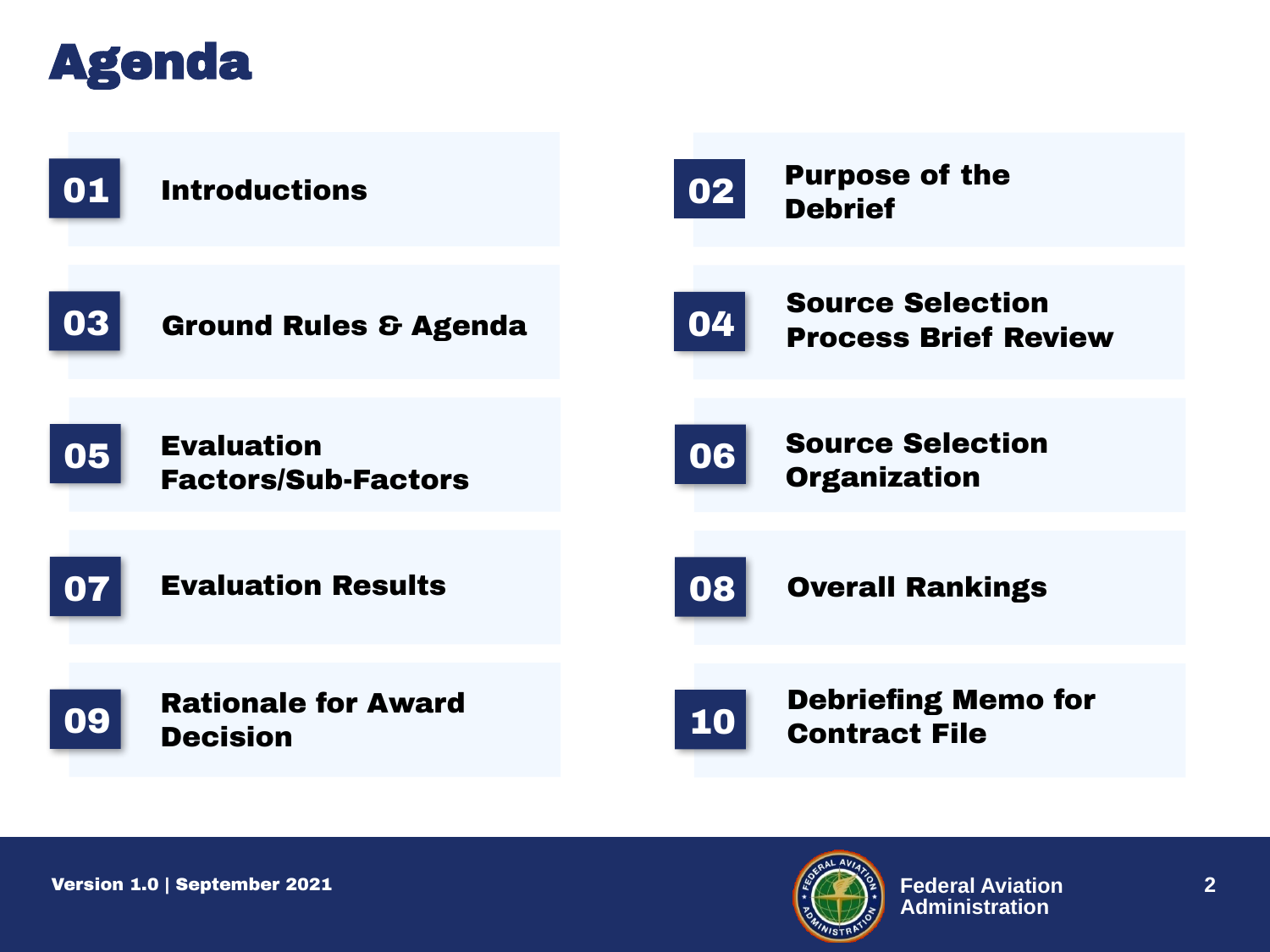

Agenda

01
Introductions

02
Purpose of the Debrief

03
Ground Rules & Agenda

04
Source Selection Process Brief Review

05
Evaluation Factors/Sub-Factors

06
Source Selection Organization

07
Evaluation Results

08
Overall Rankings

09
Rationale for Award Decision

10
Debriefing Memo for Contract File
Version 1.0 | September 2021